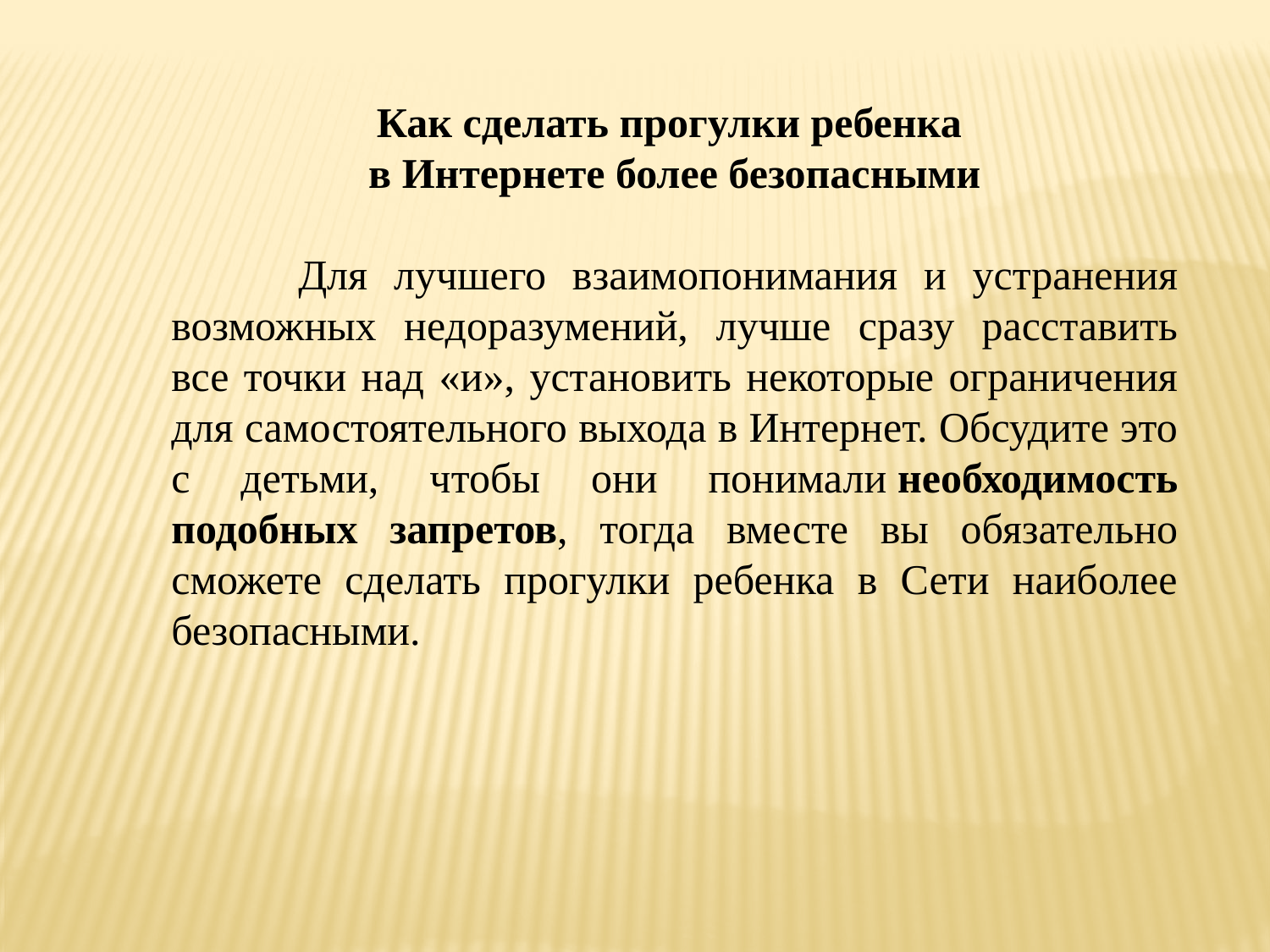

Как сделать прогулки ребенка
в Интернете более безопасными

	Для лучшего взаимопонимания и устранения возможных недоразумений, лучше сразу расставить все точки над «и», установить некоторые ограничения для самостоятельного выхода в Интернет. Обсудите это с детьми, чтобы они понимали необходимость подобных запретов, тогда вместе вы обязательно сможете сделать прогулки ребенка в Сети наиболее безопасными.